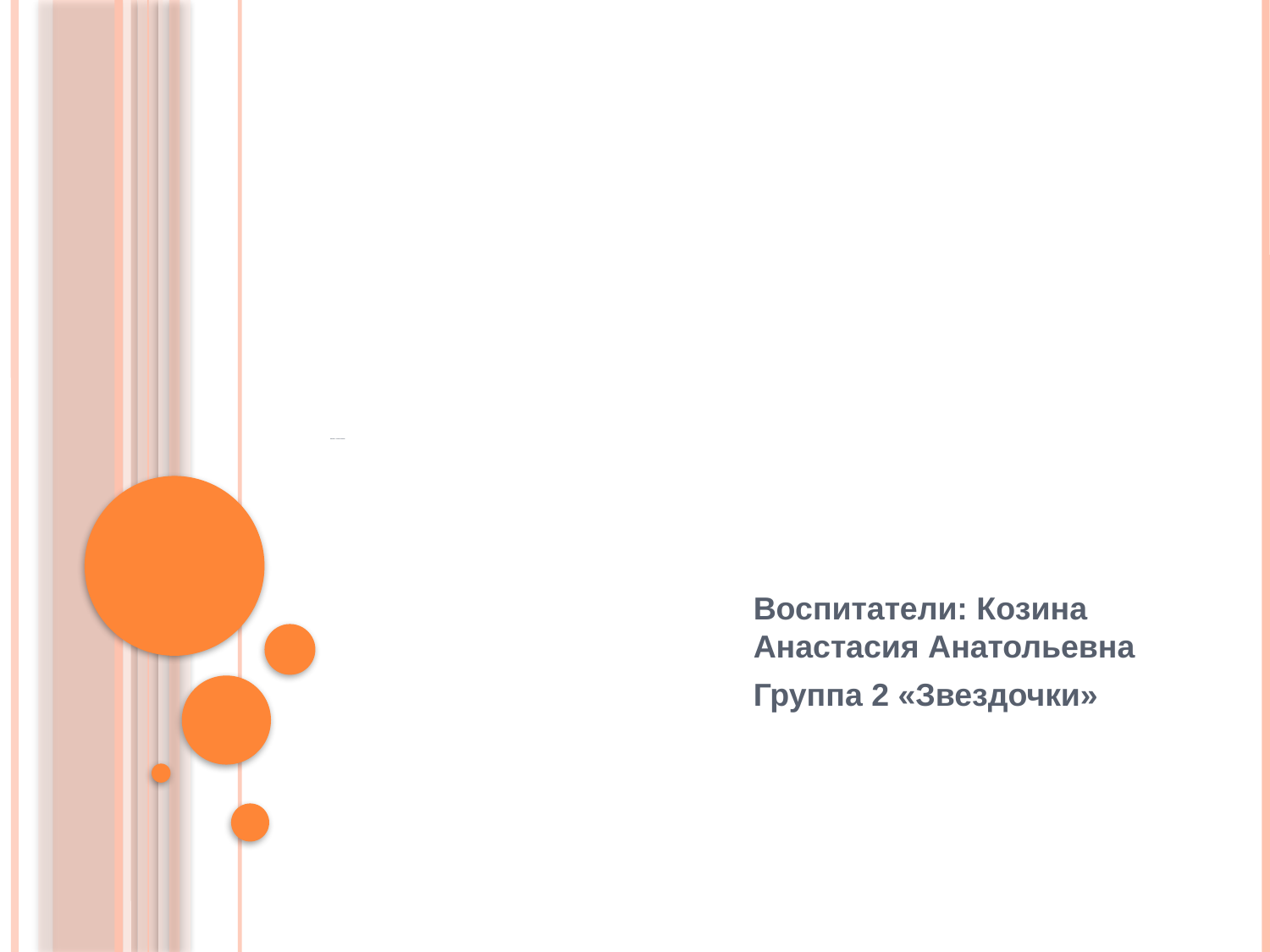

# Проект «Моя семья»
Воспитатели: Козина Анастасия Анатольевна
Группа 2 «Звездочки»